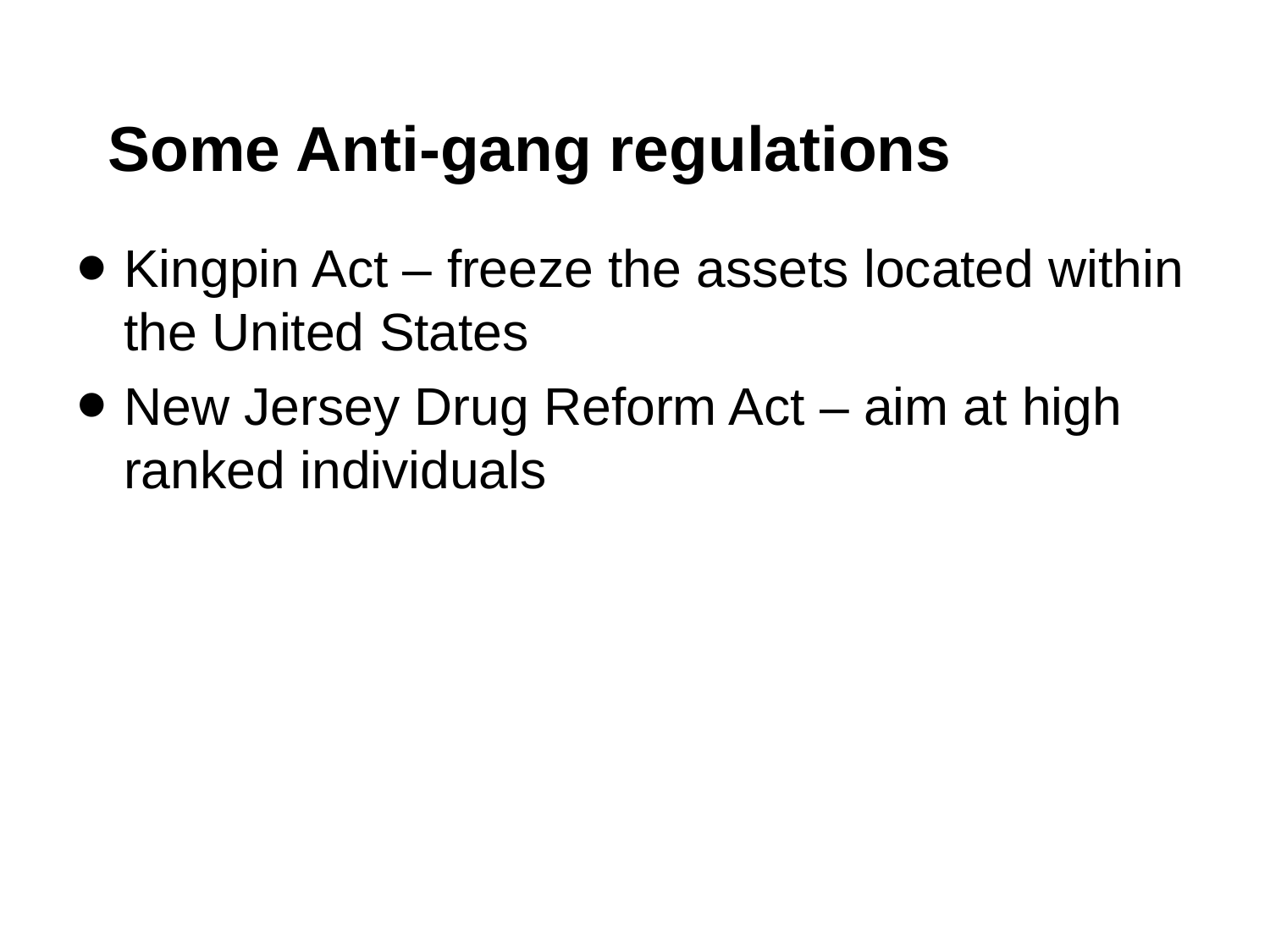

# Some Anti-gang regulations
Kingpin Act – freeze the assets located within the United States
New Jersey Drug Reform Act – aim at high ranked individuals